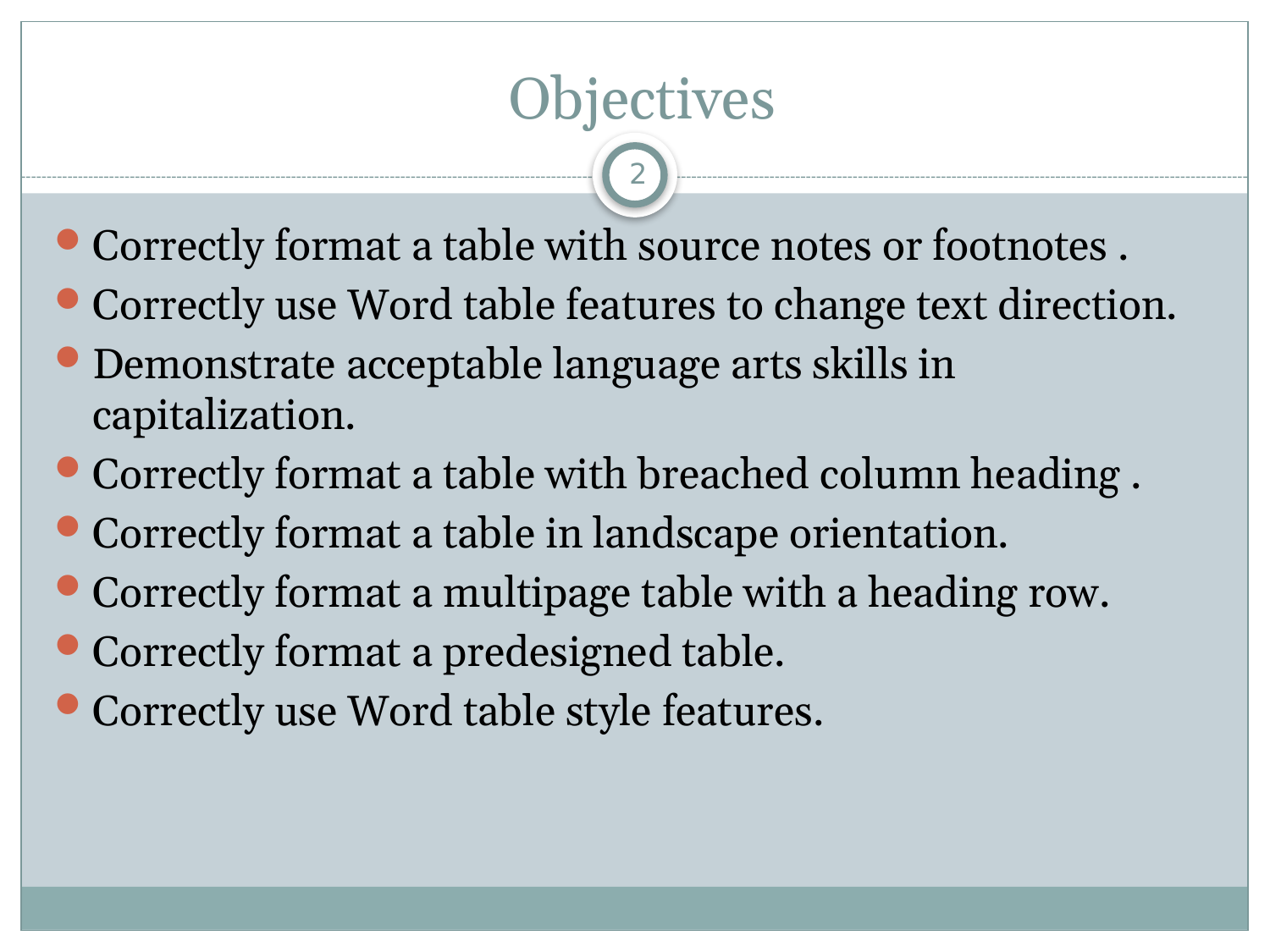

# Objectives
2
Correctly format a table with source notes or footnotes .
Correctly use Word table features to change text direction.
Demonstrate acceptable language arts skills in capitalization.
Correctly format a table with breached column heading .
Correctly format a table in landscape orientation.
Correctly format a multipage table with a heading row.
Correctly format a predesigned table.
Correctly use Word table style features.